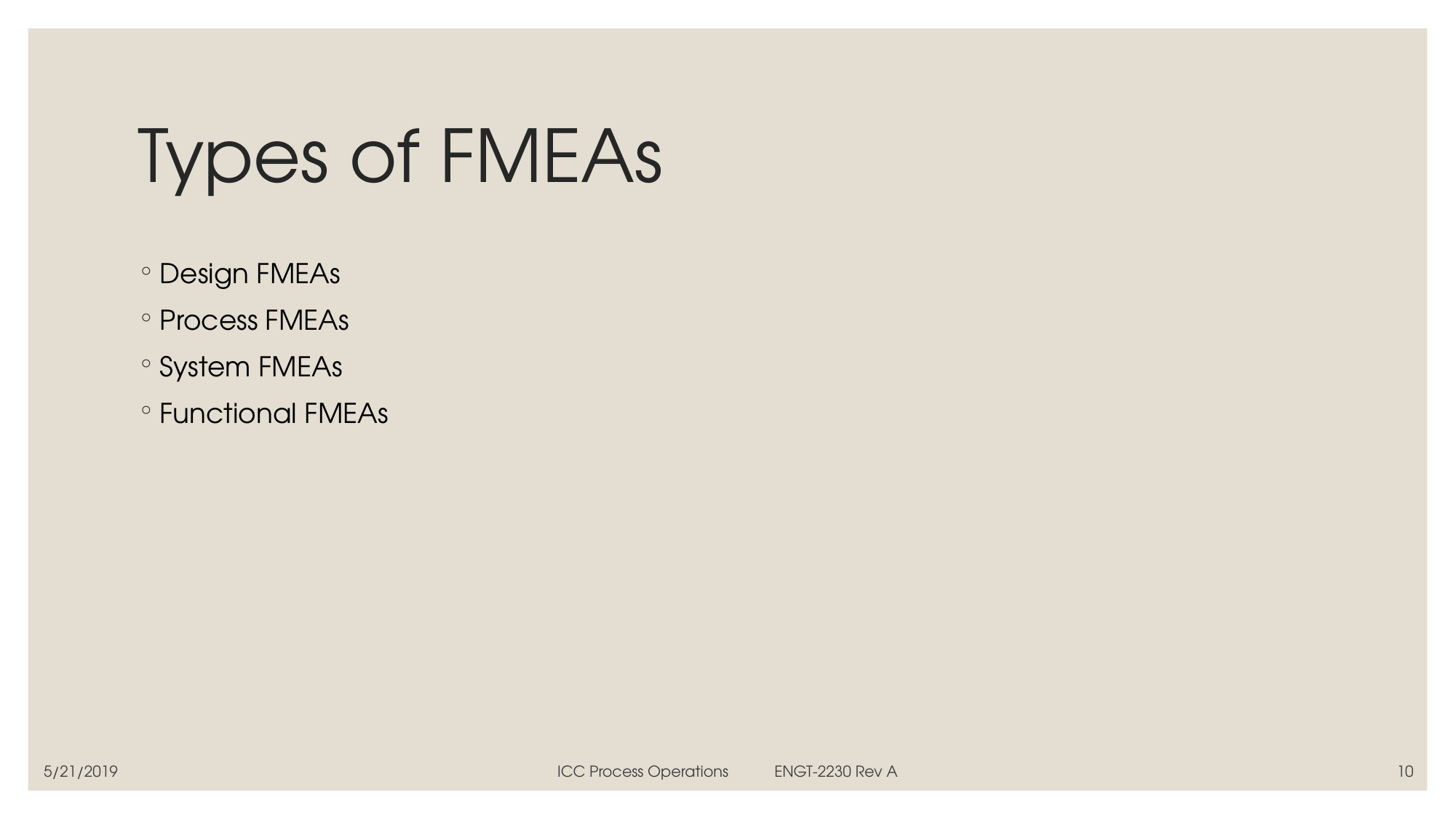

# Types of FMEAs
Design FMEAs
Process FMEAs
System FMEAs
Functional FMEAs
5/21/2019
ICC Process Operations           ENGT-2230 Rev A
10